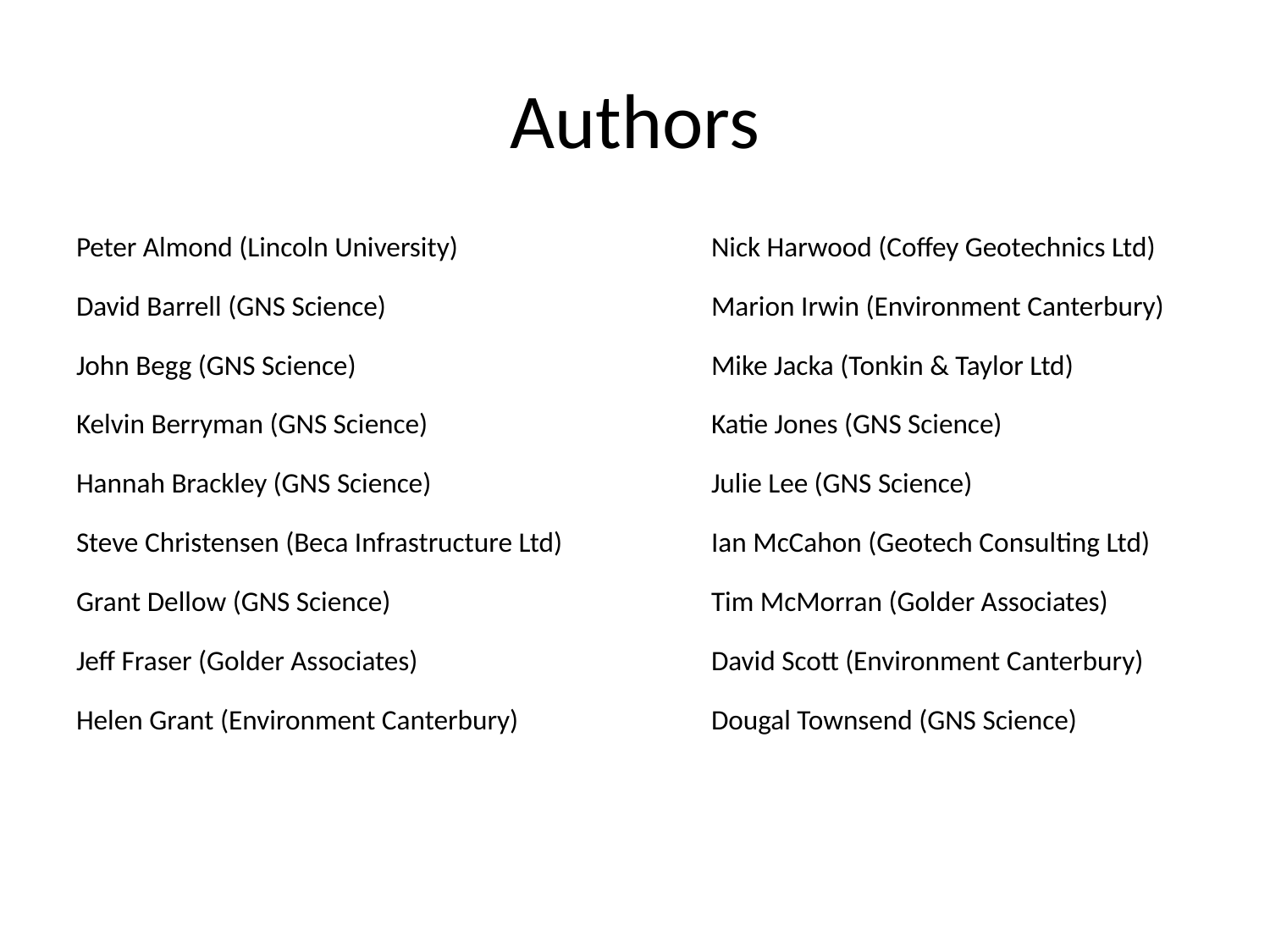

# Authors
Peter Almond (Lincoln University)		Nick Harwood (Coffey Geotechnics Ltd)

David Barrell (GNS Science)			Marion Irwin (Environment Canterbury)

John Begg (GNS Science)			Mike Jacka (Tonkin & Taylor Ltd)

Kelvin Berryman (GNS Science)			Katie Jones (GNS Science)

Hannah Brackley (GNS Science)			Julie Lee (GNS Science)

Steve Christensen (Beca Infrastructure Ltd)	 	Ian McCahon (Geotech Consulting Ltd)

Grant Dellow (GNS Science) 			Tim McMorran (Golder Associates)

Jeff Fraser (Golder Associates)			David Scott (Environment Canterbury)

Helen Grant (Environment Canterbury)		Dougal Townsend (GNS Science)